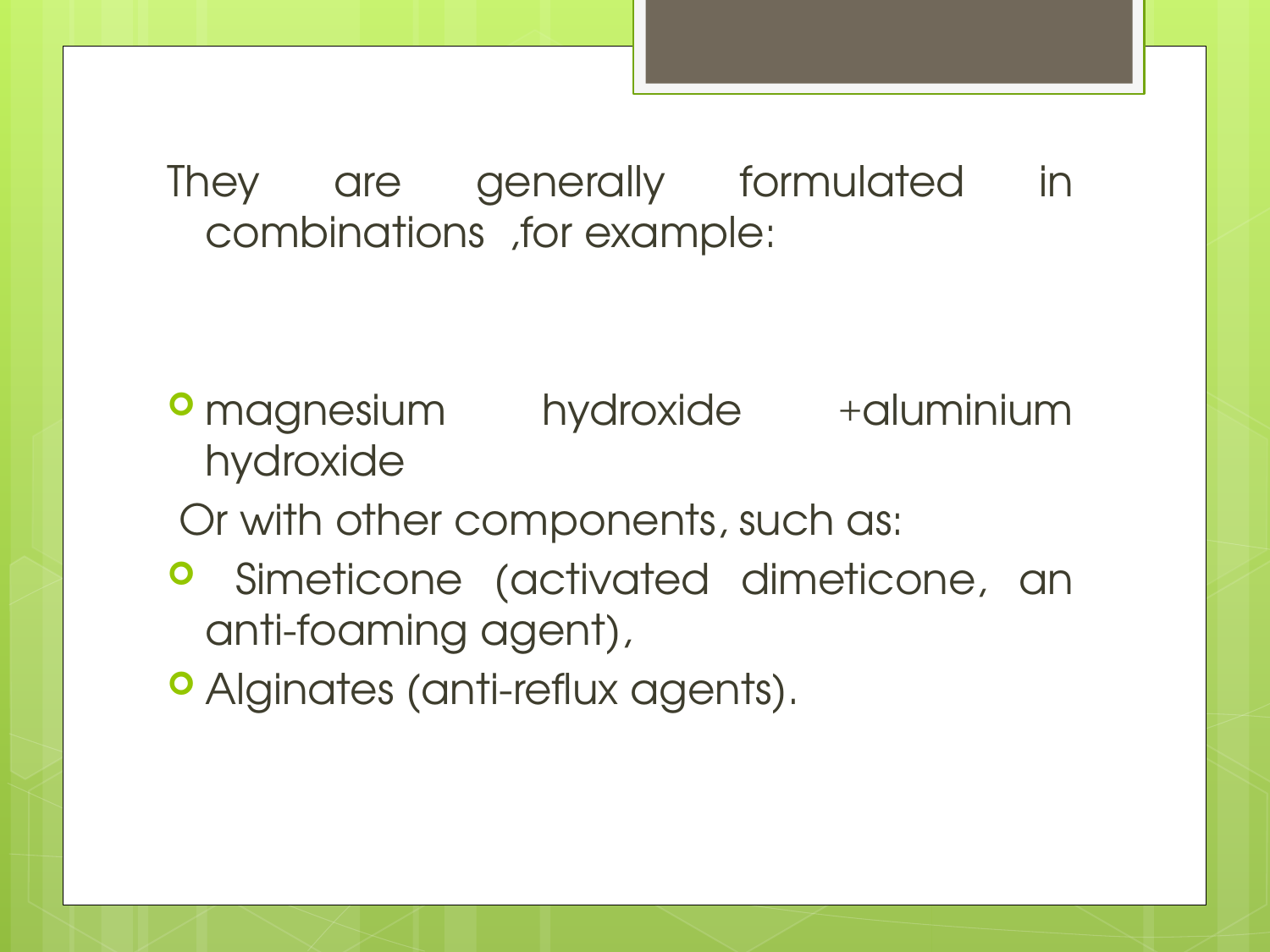

They are generally formulated in combinations  ,for example:

magnesium hydroxide +aluminium hydroxide
 Or with other components, such as:
 Simeticone (activated dimeticone, an anti-foaming agent),
Alginates (anti-reflux agents).